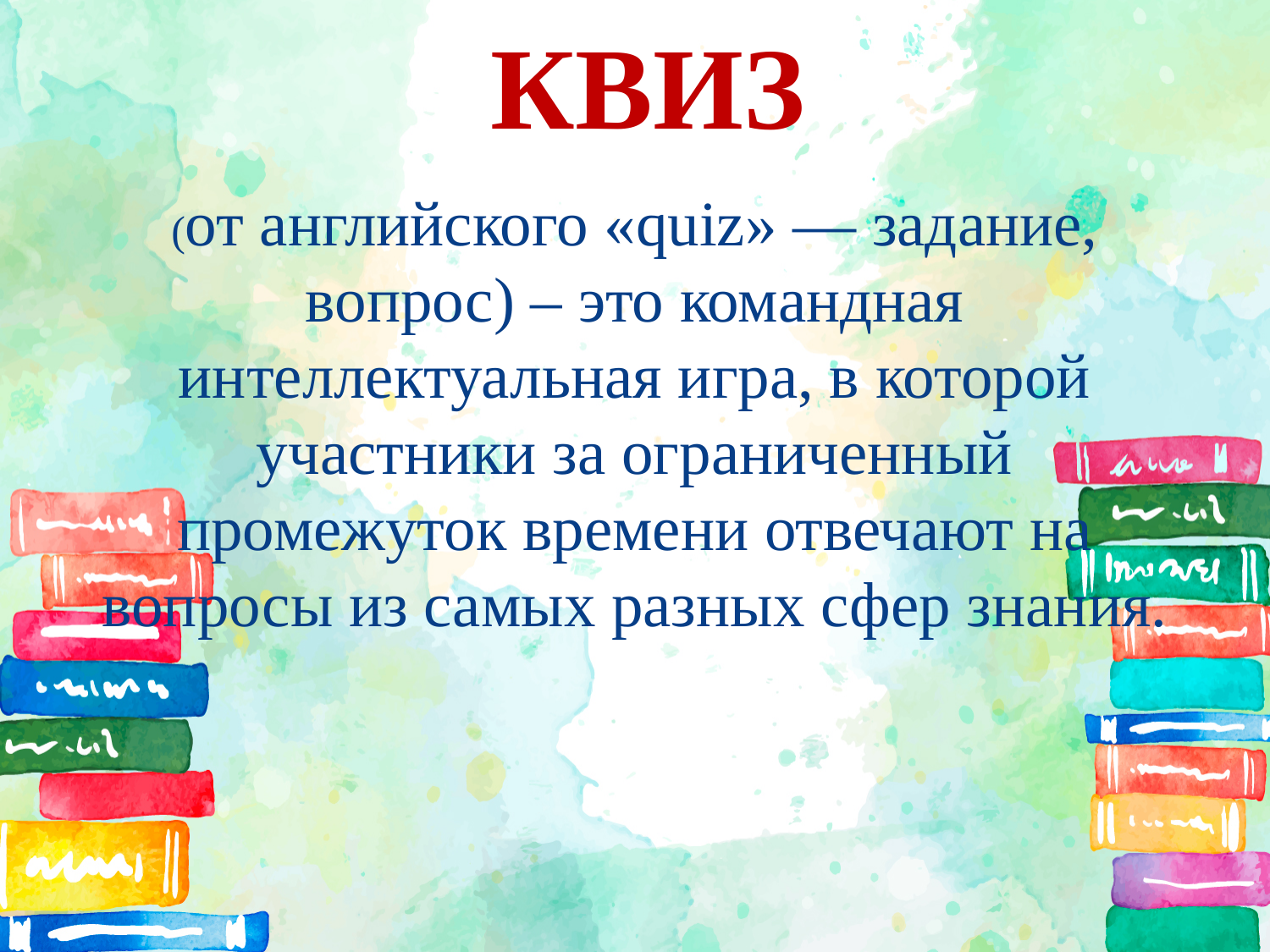

# КВИЗ
(от английского «quiz» — задание, вопрос) – это командная интеллектуальная игра, в которой участники за ограниченный промежуток времени отвечают на вопросы из самых разных сфер знания.